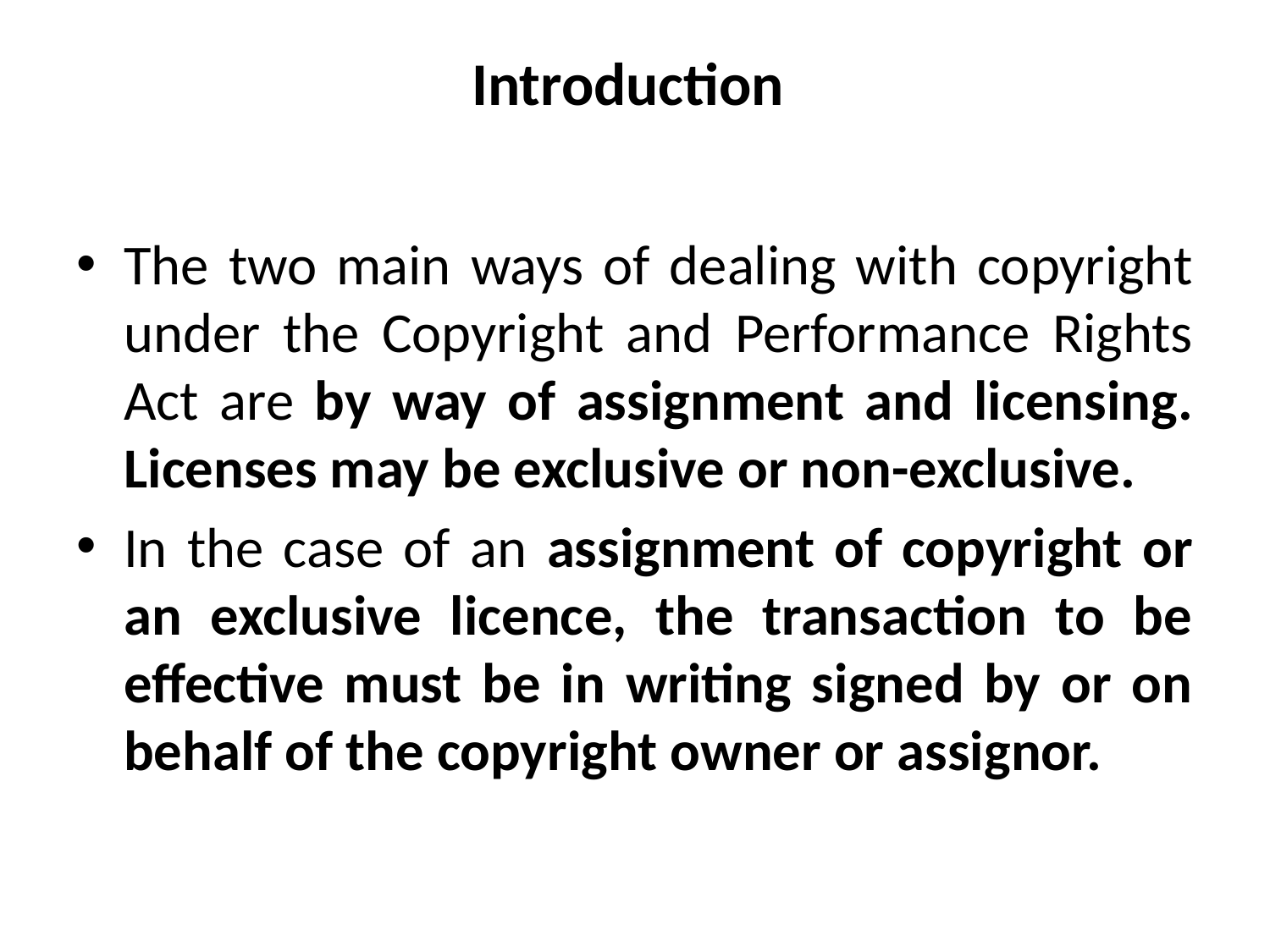

# Introduction
The two main ways of dealing with copyright under the Copyright and Performance Rights Act are by way of assignment and licensing. Licenses may be exclusive or non-exclusive.
In the case of an assignment of copyright or an exclusive licence, the transaction to be effective must be in writing signed by or on behalf of the copyright owner or assignor.